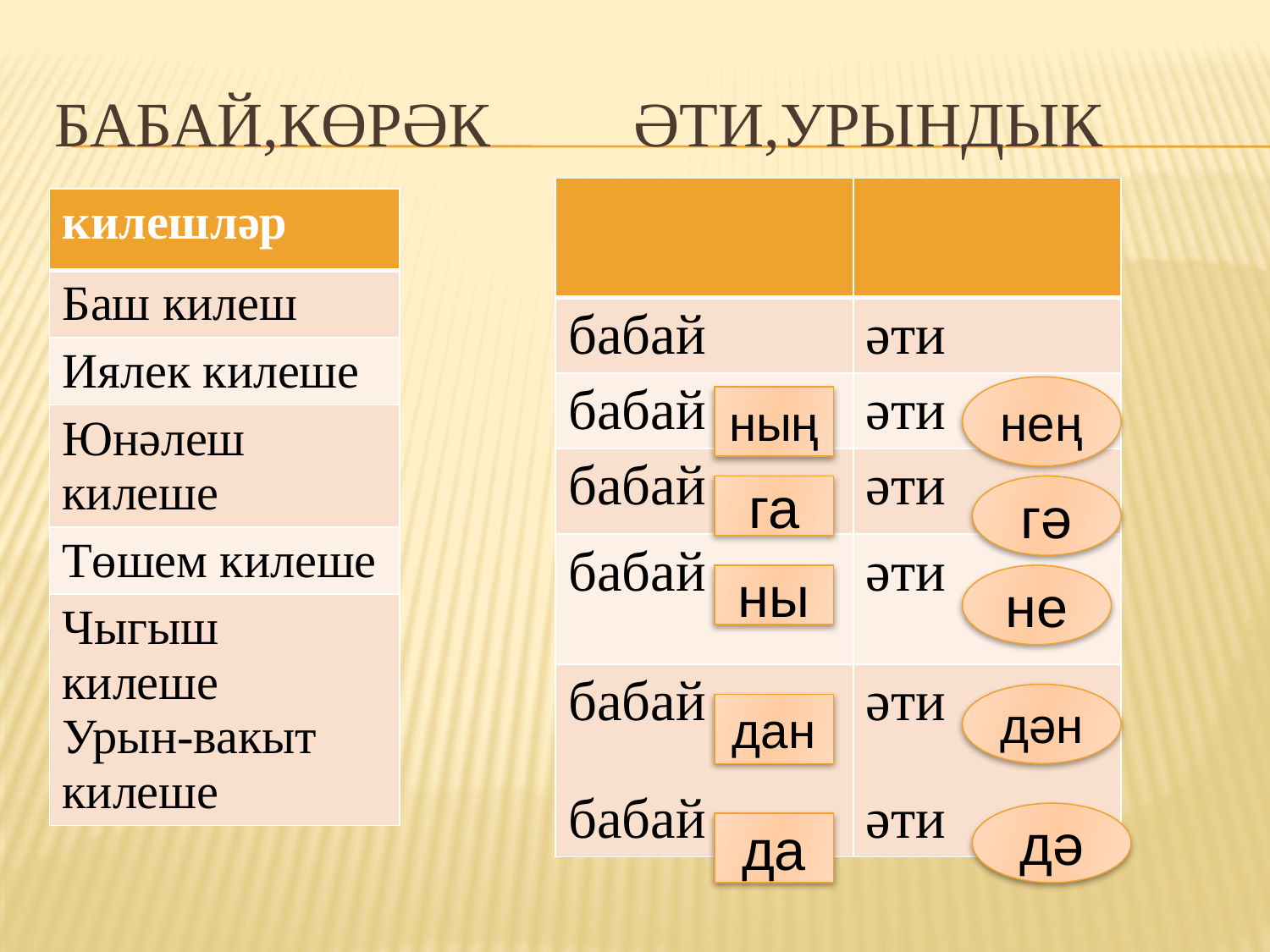

# Бабай,көрәк         әти,урындык
|  |  |
| --- | --- |
| бабай | әти |
| бабай | әти |
| бабай | әти |
| бабай | әти |
| бабай бабай | әти әти |
| килешләр |
| --- |
| Баш килеш |
| Иялек килеше |
| Юнәлеш килеше |
| Төшем килеше |
| Чыгыш килеше Урын-вакыт килеше |
нең
ның
га
гә
ны
не
дән
дан
дә
да